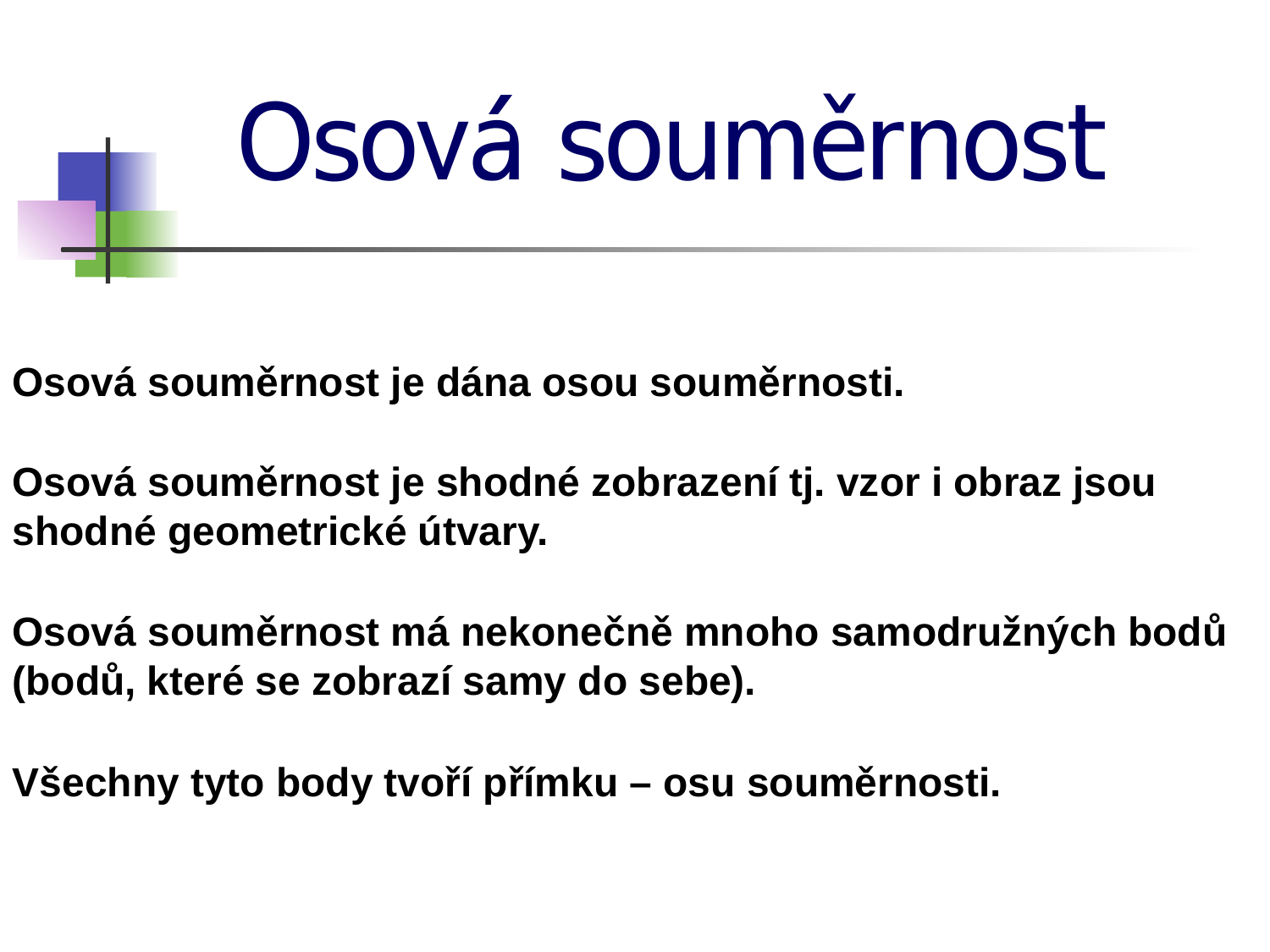

Osová souměrnost
Osová souměrnost je dána osou souměrnosti.
Osová souměrnost je shodné zobrazení tj. vzor i obraz jsou shodné geometrické útvary.
Osová souměrnost má nekonečně mnoho samodružných bodů (bodů, které se zobrazí samy do sebe).
Všechny tyto body tvoří přímku – osu souměrnosti.